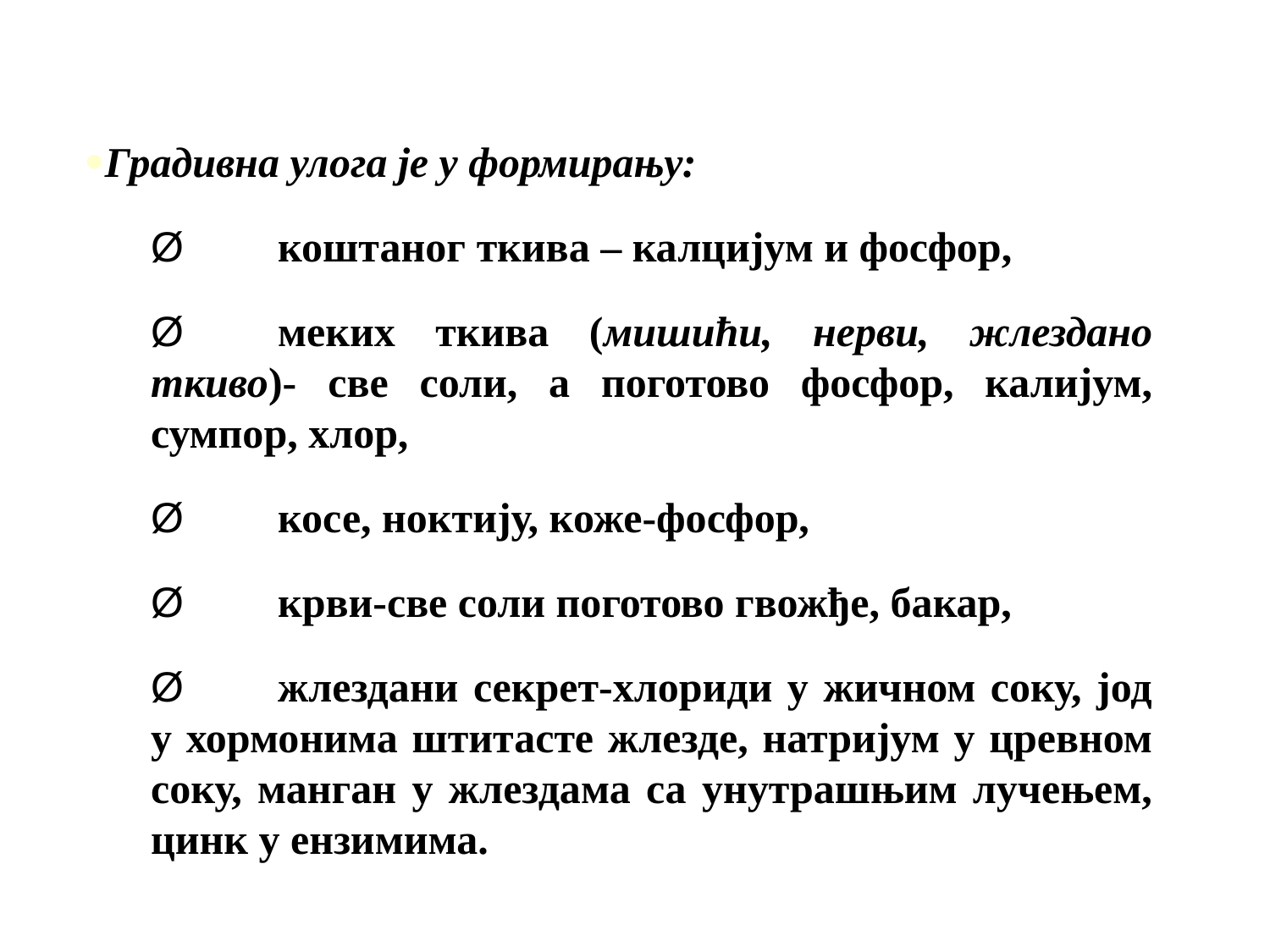

•Градивна улога је у формирању:

Ø	коштаног ткива – калцијум и фосфор,

Ø	меких ткива (мишићи, нерви, жлездано ткиво)- све соли, а поготово фосфор, калијум, сумпор, хлор,

Ø	косе, ноктију, коже-фосфор,

Ø	крви-све соли поготово гвожђе, бакар,

Ø	жлездани секрет-хлориди у жичном соку, јод у хормонима штитасте жлезде, натријум у цревном соку, манган у жлездама са унутрашњим лучењем, цинк у ензимима.